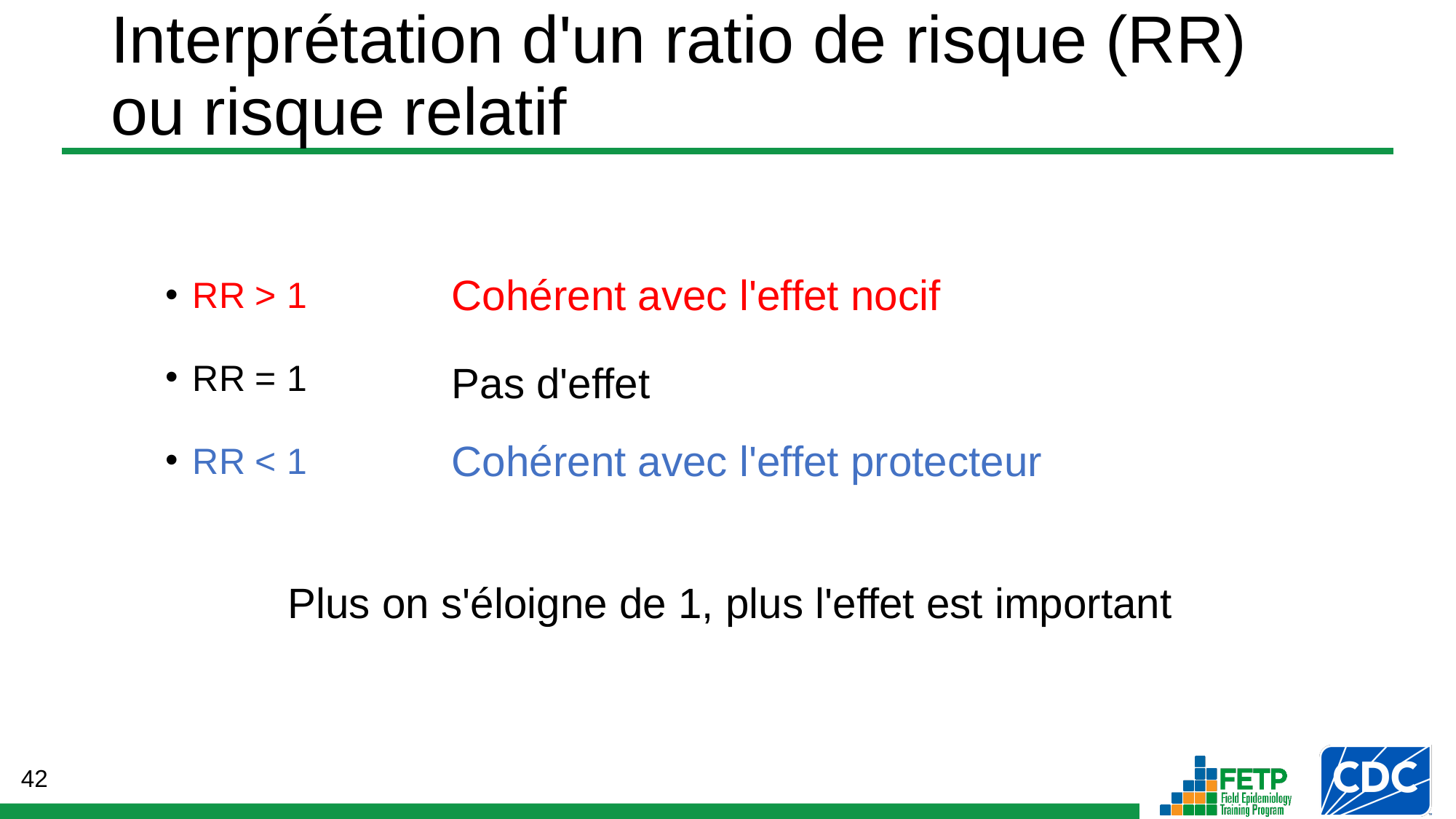

# Interprétation d'un ratio de risque (RR) ou risque relatif

RR > 1
RR = 1
RR < 1

Cohérent avec l'effet nocif
Pas d'effet
Cohérent avec l'effet protecteur
Plus on s'éloigne de 1, plus l'effet est important